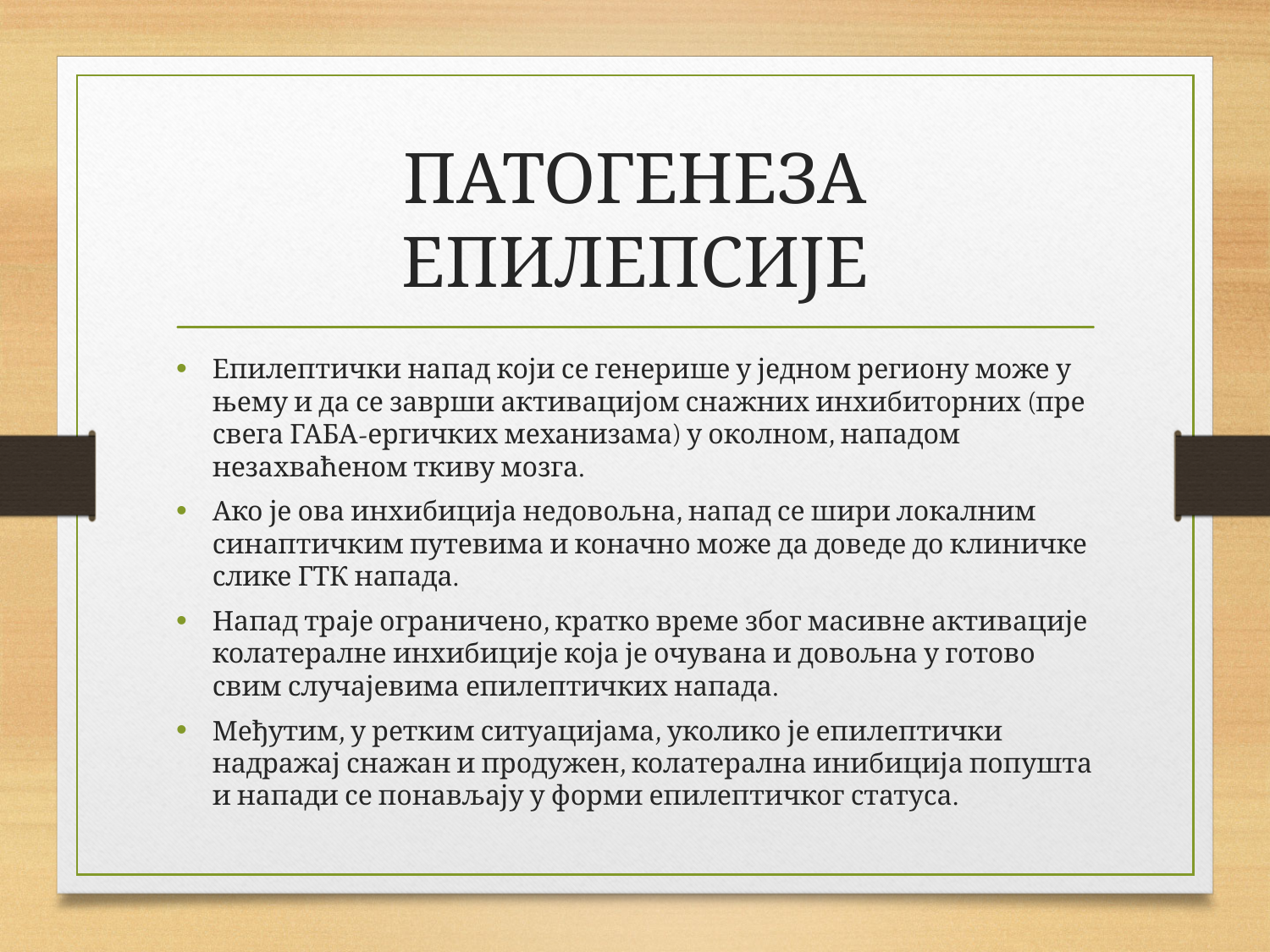

# ПАТОГЕНЕЗА ЕПИЛЕПСИЈЕ
Епилептички напад који се генерише у једном региону може у њему и да се заврши активацијом снажних инхибиторних (пре свега ГАБА-ергичких механизама) у околном, нападом незахваћеном ткиву мозга.
Ако је ова инхибиција недовољна, напад се шири локалним синаптичким путевима и коначно може да доведе до клиничке слике ГТК напада.
Напад траје ограничено, кратко време због масивне активације колатералне инхибиције која је очувана и довољна у готово свим случајевима епилептичких напада.
Међутим, у ретким ситуацијама, уколико је епилептички надражај снажан и продужен, колатерална инибиција попушта и напади се понављају у форми епилептичког статуса.